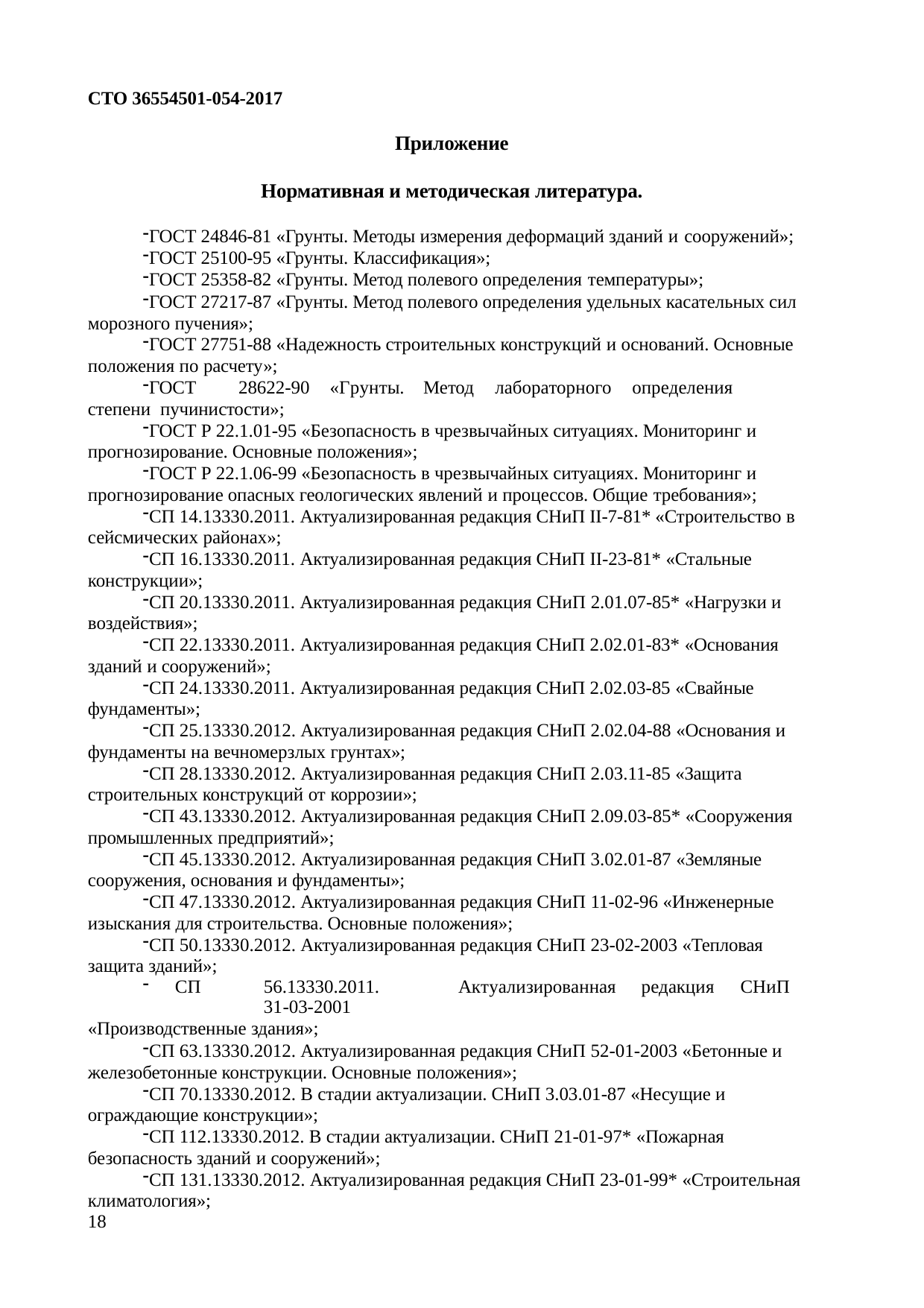

СТО 36554501-054-2017

Приложение

Нормативная и методическая литература.

ГОСТ 24846-81 «Грунты. Методы измерения деформаций зданий и сооружений»;
ГОСТ 25100-95 «Грунты. Классификация»;
ГОСТ 25358-82 «Грунты. Метод полевого определения температуры»;
ГОСТ 27217-87 «Грунты. Метод полевого определения удельных касательных сил  морозного пучения»;
ГОСТ 27751-88 «Надежность строительных конструкций и оснований. Основные  положения по расчету»;
ГОСТ	28622-90	«Грунты.	Метод	лабораторного	определения	степени  пучинистости»;
ГОСТ Р 22.1.01-95 «Безопасность в чрезвычайных ситуациях. Мониторинг и  прогнозирование. Основные положения»;
ГОСТ Р 22.1.06-99 «Безопасность в чрезвычайных ситуациях. Мониторинг и  прогнозирование опасных геологических явлений и процессов. Общие требования»;
СП 14.13330.2011. Актуализированная редакция СНиП II-7-81* «Строительство в  сейсмических районах»;
СП 16.13330.2011. Актуализированная редакция СНиП II-23-81* «Стальные  конструкции»;
СП 20.13330.2011. Актуализированная редакция СНиП 2.01.07-85* «Нагрузки и  воздействия»;
СП 22.13330.2011. Актуализированная редакция СНиП 2.02.01-83* «Основания  зданий и сооружений»;
СП 24.13330.2011. Актуализированная редакция СНиП 2.02.03-85 «Свайные  фундаменты»;
СП 25.13330.2012. Актуализированная редакция СНиП 2.02.04-88 «Основания и  фундаменты на вечномерзлых грунтах»;
СП 28.13330.2012. Актуализированная редакция СНиП 2.03.11-85 «Защита  строительных конструкций от коррозии»;
СП 43.13330.2012. Актуализированная редакция СНиП 2.09.03-85* «Сооружения  промышленных предприятий»;
СП 45.13330.2012. Актуализированная редакция СНиП 3.02.01-87 «Земляные  сооружения, основания и фундаменты»;
СП 47.13330.2012. Актуализированная редакция СНиП 11-02-96 «Инженерные  изыскания для строительства. Основные положения»;
СП 50.13330.2012. Актуализированная редакция СНиП 23-02-2003 «Тепловая  защита зданий»;
СП	56.13330.2011.	Актуализированная	редакция	СНиП	31-03-2001
«Производственные здания»;
СП 63.13330.2012. Актуализированная редакция СНиП 52-01-2003 «Бетонные и  железобетонные конструкции. Основные положения»;
СП 70.13330.2012. В стадии актуализации. СНиП 3.03.01-87 «Несущие и  ограждающие конструкции»;
СП 112.13330.2012. В стадии актуализации. СНиП 21-01-97* «Пожарная  безопасность зданий и сооружений»;
СП 131.13330.2012. Актуализированная редакция СНиП 23-01-99* «Строительная  климатология»;
18